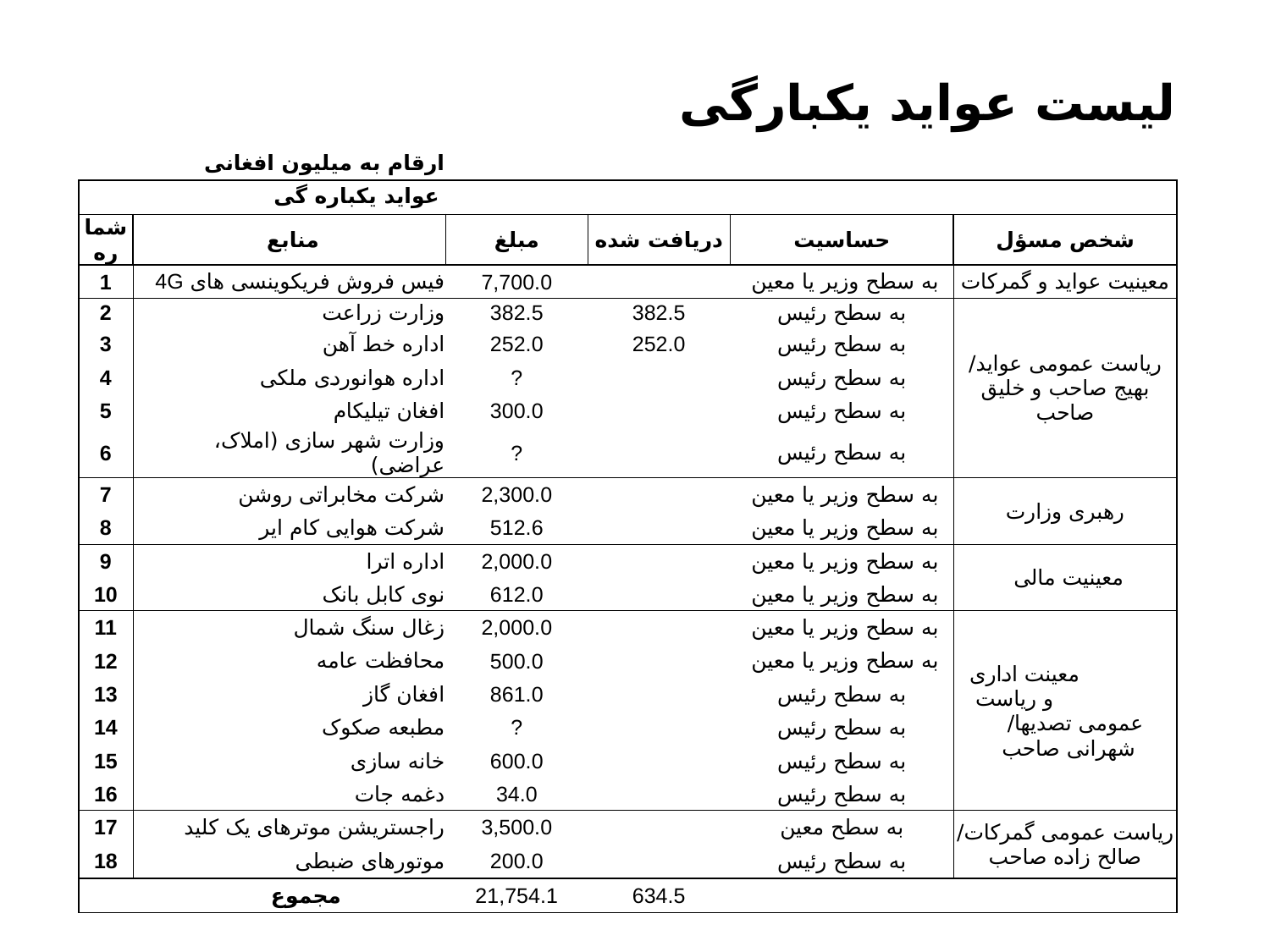

# لیست عواید یکبارگی
| ارقام به میلیون افغانی |  |  |  |  |  |  |
| --- | --- | --- | --- | --- | --- | --- |
| عواید یکباره گی |  |  |  |  |  |  |
| شماره |  | منابع | مبلغ | دریافت شده | حساسیت | شخص مسؤل |
| 1 |  | فیس فروش فریکوینسی های 4G | 7,700.0 |  | به سطح وزیر یا معین | معینیت عواید و گمرکات |
| 2 |  | وزارت زراعت | 382.5 | 382.5 | به سطح رئیس | ریاست عمومی عواید/ بهیج صاحب و خلیق صاحب |
| 3 |  | اداره خط آهن | 252.0 | 252.0 | به سطح رئیس |  |
| 4 |  | اداره هوانوردی ملکی | ? |  | به سطح رئیس |  |
| 5 |  | افغان تیلیکام | 300.0 |  | به سطح رئیس |  |
| 6 |  | وزارت شهر سازی (املاک، عراضی) | ? |  | به سطح رئیس |  |
| 7 |  | شرکت مخابراتی روشن | 2,300.0 |  | به سطح وزیر یا معین | رهبری وزارت |
| 8 |  | شرکت هوایی کام ایر | 512.6 |  | به سطح وزیر یا معین |  |
| 9 |  | اداره اترا | 2,000.0 |  | به سطح وزیر یا معین | معینیت مالی |
| 10 |  | نوی کابل بانک | 612.0 |  | به سطح وزیر یا معین |  |
| 11 |  | زغال سنگ شمال | 2,000.0 |  | به سطح وزیر یا معین | معینت اداری و ریاست عمومی تصدیها/ شهرانی صاحب |
| 12 |  | محافظت عامه | 500.0 |  | به سطح وزیر یا معین |  |
| 13 |  | افغان گاز | 861.0 |  | به سطح رئیس |  |
| 14 |  | مطبعه صکوک | ? |  | به سطح رئیس |  |
| 15 |  | خانه سازی | 600.0 |  | به سطح رئیس |  |
| 16 |  | دغمه جات | 34.0 |  | به سطح رئیس |  |
| 17 |  | راجستریشن موترهای یک کلید | 3,500.0 |  | به سطح معین | ریاست عمومی گمرکات/ صالح زاده صاحب |
| 18 |  | موتورهای ضبطی | 200.0 |  | به سطح رئیس |  |
| مجموع |  |  | 21,754.1 | 634.5 |  |  |